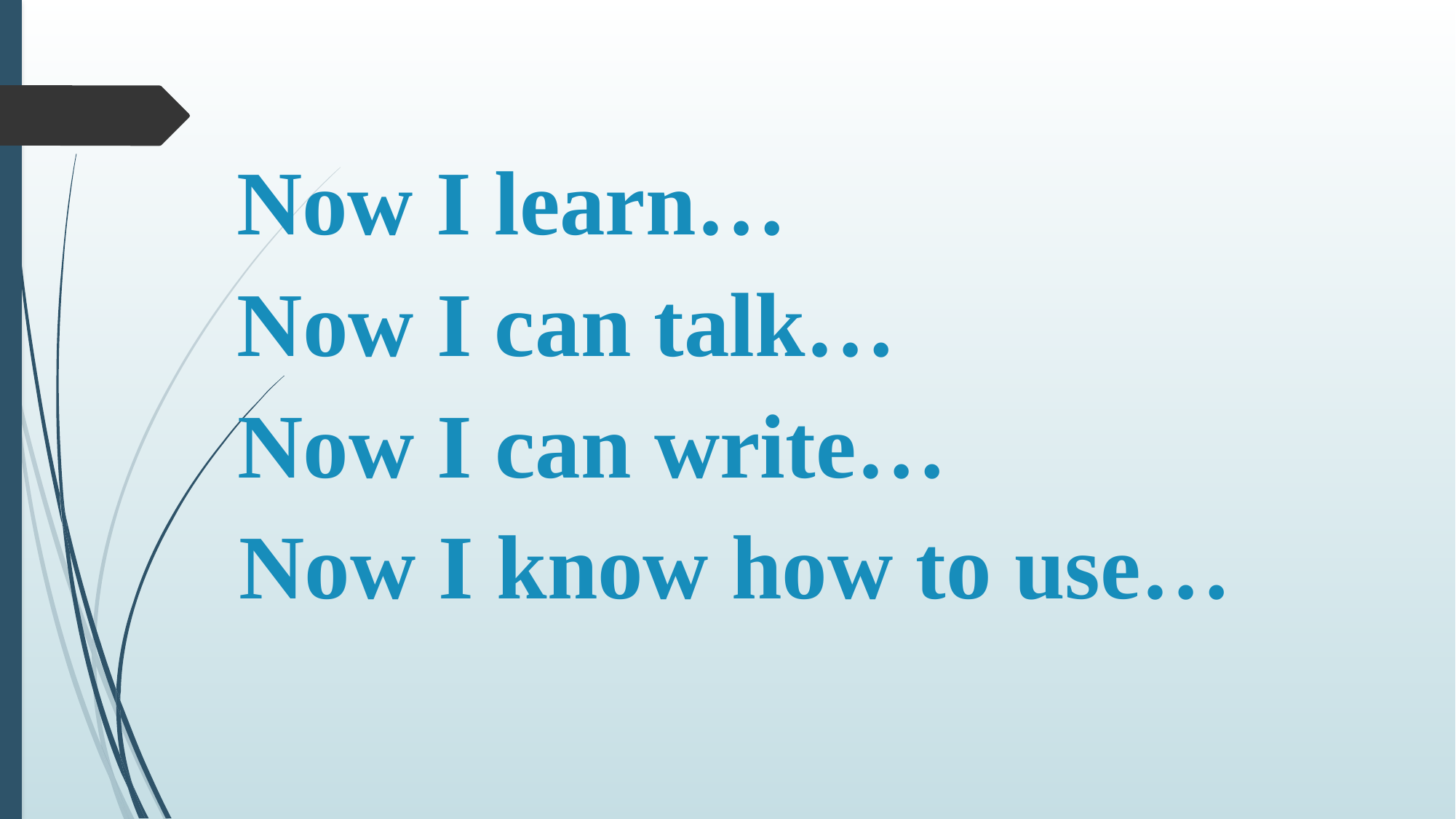

Now I learn…
Now I can talk…
Now I can write…
Now I know how to use…